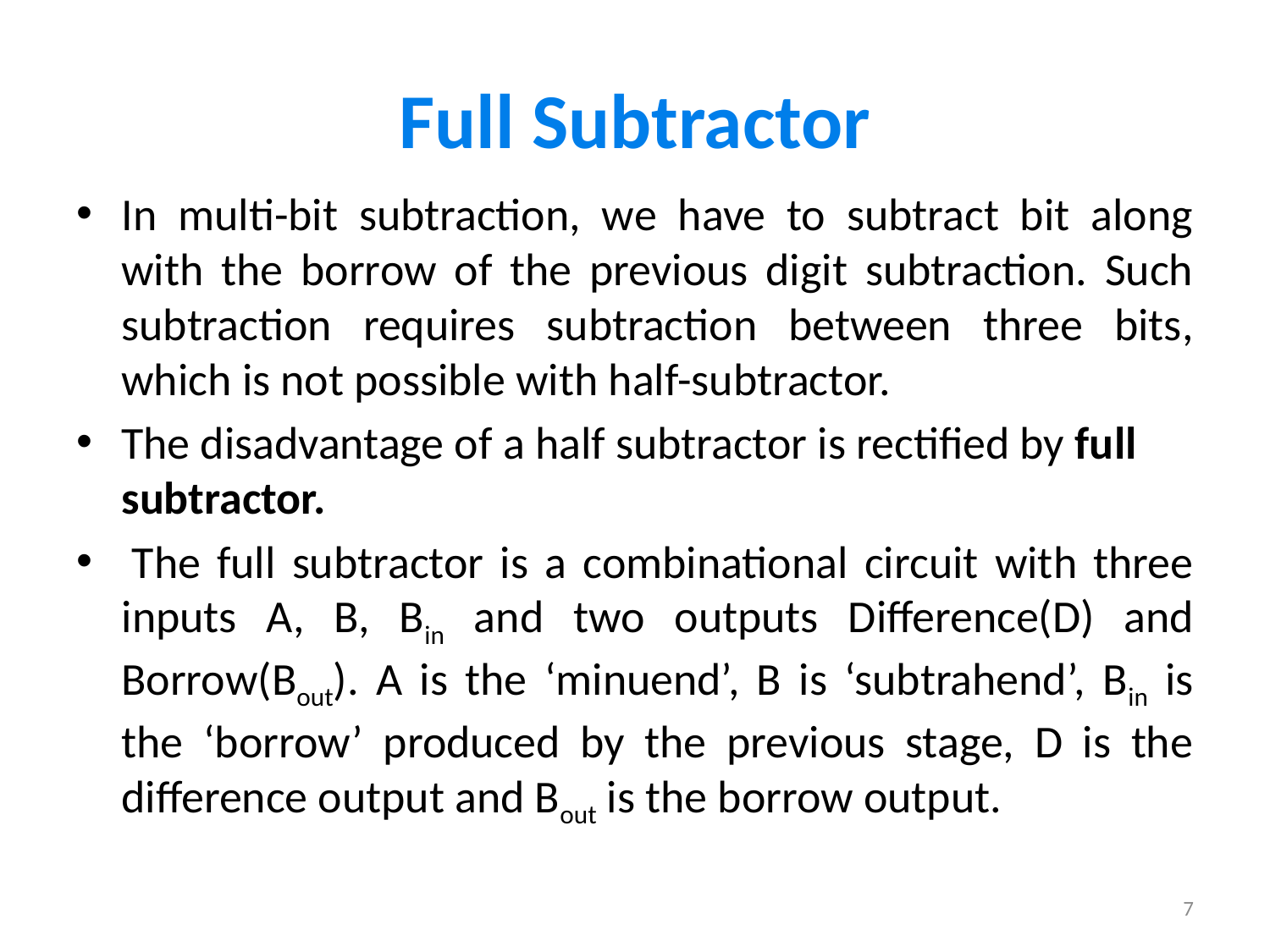

# Full Subtractor
In multi-bit subtraction, we have to subtract bit along with the borrow of the previous digit subtraction. Such subtraction requires subtraction between three bits, which is not possible with half-subtractor.
The disadvantage of a half subtractor is rectified by full subtractor.
 The full subtractor is a combinational circuit with three inputs A, B, Bin and two outputs Difference(D) and Borrow(Bout). A is the ‘minuend’, B is ‘subtrahend’, Bin is the ‘borrow’ produced by the previous stage, D is the difference output and Bout is the borrow output.

7